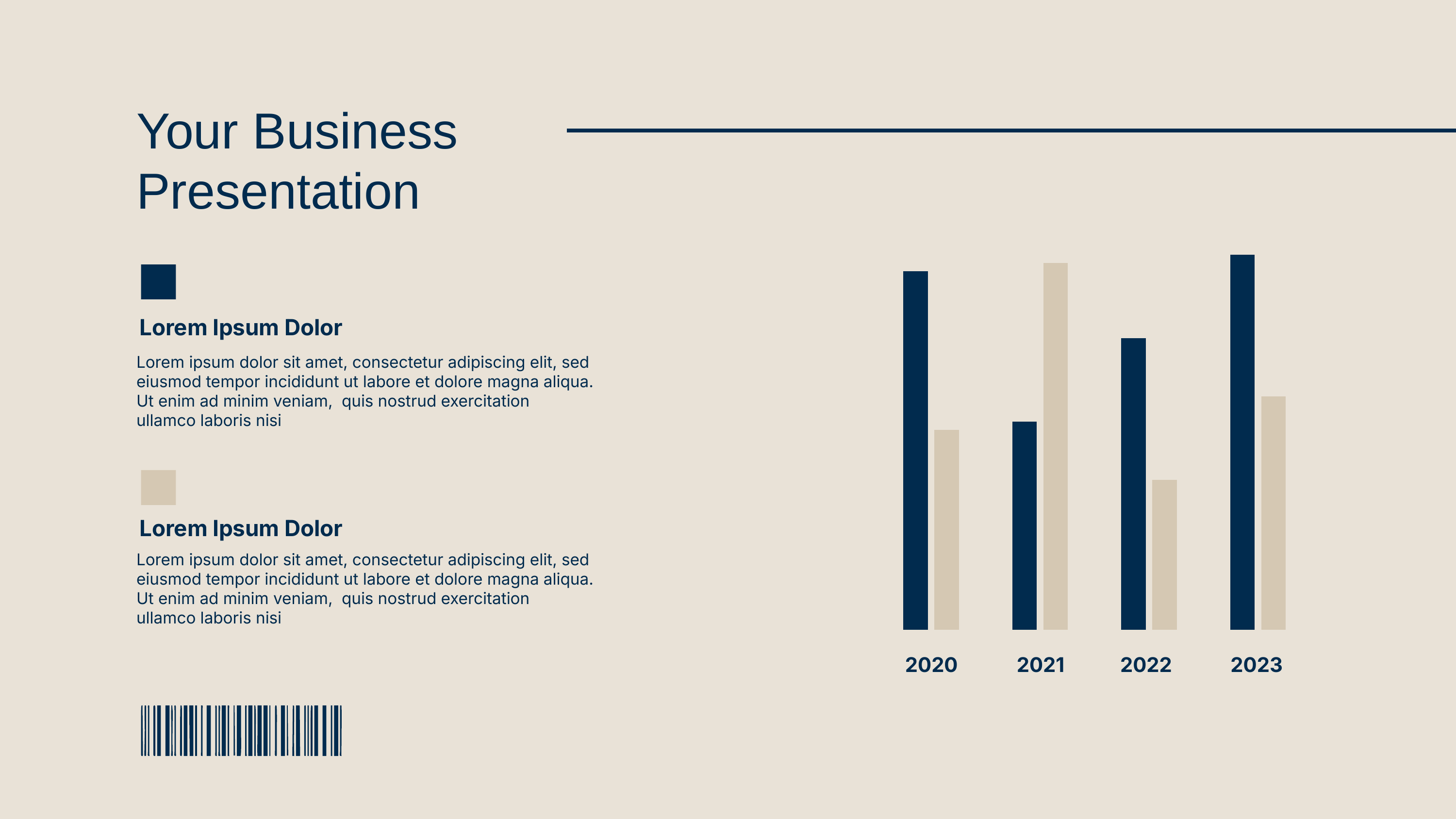

Lorem Ipsum Dolor
Lorem Ipsum Dolor
S
W
Lorem ipsum dolor sit amet, consectetur adipiscing elit, sed eiusmod tempor incididunt ut labore et dolore magna aliqua enim ad minim.
Lorem ipsum dolor sit amet, consectetur adipiscing elit, sed eiusmod tempor incididunt ut labore et dolore magna aliqua enim ad minim.

Lorem Ipsum Dolor
Lorem Ipsum Dolor
O
T
Lorem ipsum dolor sit amet, consectetur adipiscing elit, sed eiusmod tempor incididunt ut labore et dolore magna aliqua enim ad minim.
Lorem ipsum dolor sit amet, consectetur adipiscing elit, sed eiusmod tempor incididunt ut labore et dolore magna aliqua enim ad minim.
Your Business
Presentation

### Chart

| Category | Series 1 | Series 2 |
|---|---|---|
| Category 1 | 4.3 | 2.4 |
| Category 2 | 2.5 | 4.4 |
| Category 3 | 3.5 | 1.8 |
| Category 4 | 4.5 | 2.8 |
Lorem Ipsum Dolor
Lorem ipsum dolor sit amet, consectetur adipiscing elit, sed
eiusmod tempor incididunt ut labore et dolore magna aliqua.
Ut enim ad minim veniam,  quis nostrud exercitation
ullamco laboris nisi

Lorem Ipsum Dolor
Lorem ipsum dolor sit amet, consectetur adipiscing elit, sed
eiusmod tempor incididunt ut labore et dolore magna aliqua.
Ut enim ad minim veniam,  quis nostrud exercitation
ullamco laboris nisi
2020
2021
2022
2023